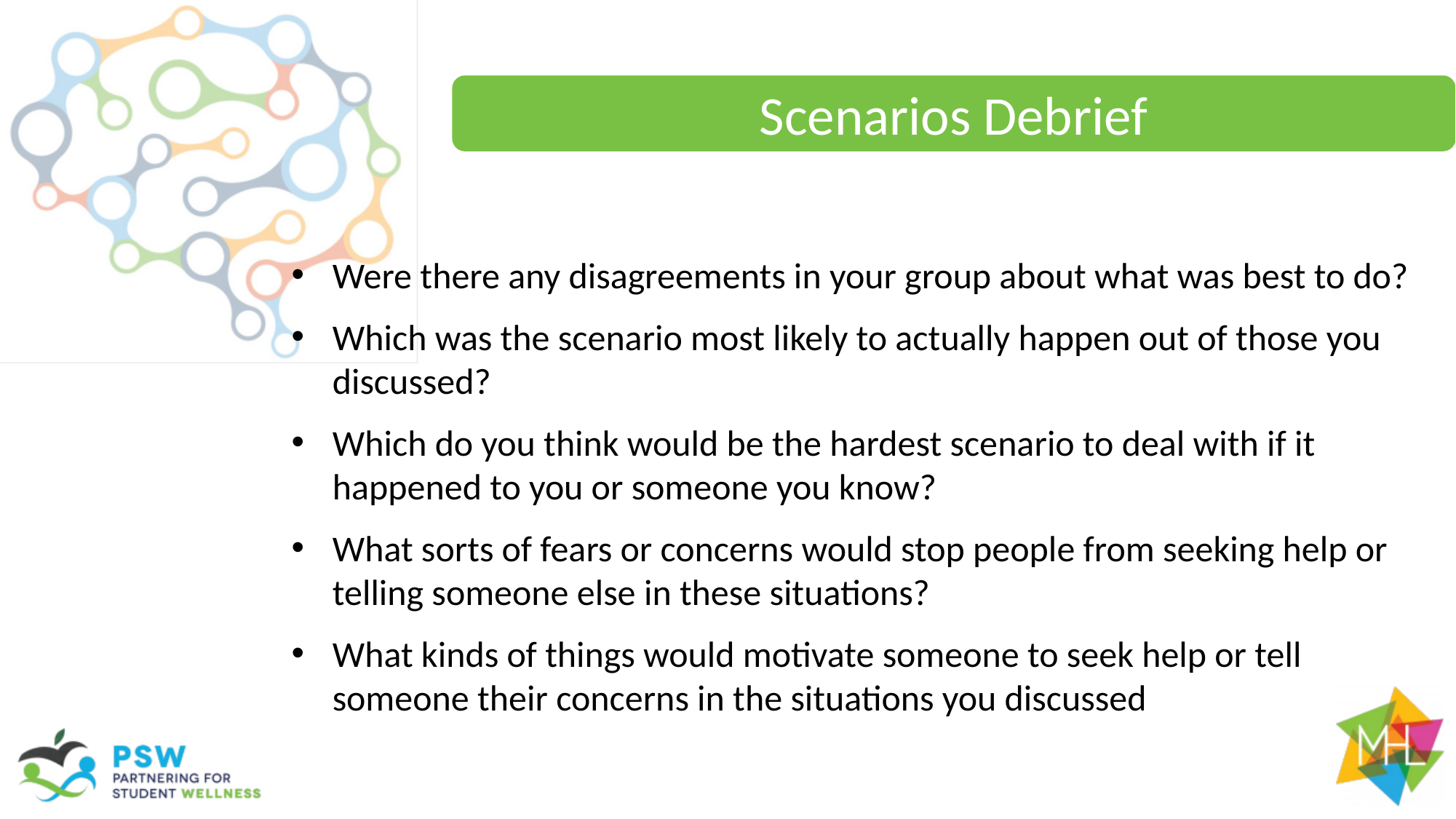

Scenarios Debrief
Were there any disagreements in your group about what was best to do?
Which was the scenario most likely to actually happen out of those you discussed?
Which do you think would be the hardest scenario to deal with if it happened to you or someone you know?
What sorts of fears or concerns would stop people from seeking help or telling someone else in these situations?
What kinds of things would motivate someone to seek help or tell someone their concerns in the situations you discussed